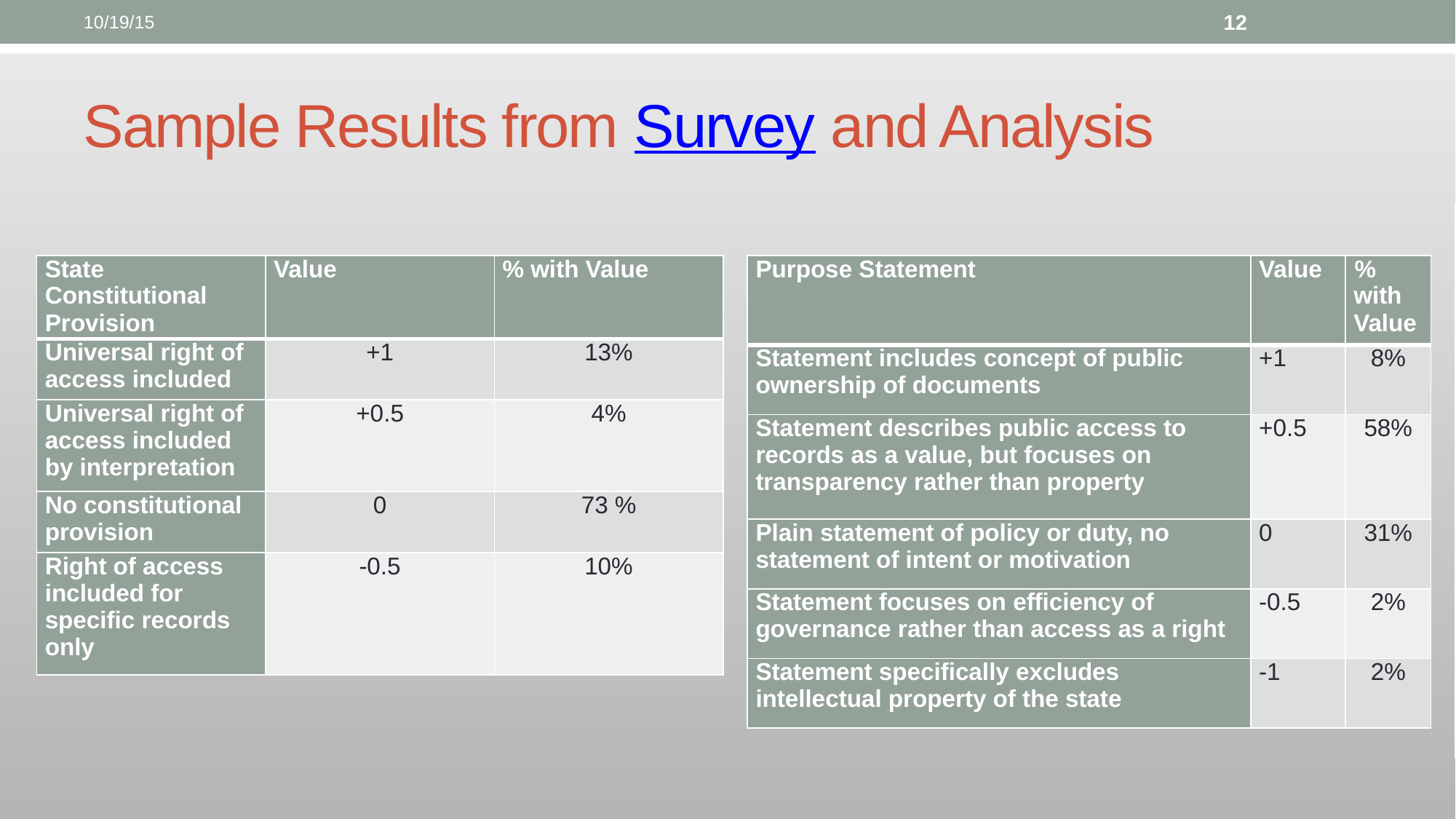

10/19/15

12
# Sample Results from Survey and Analysis
| Archives or Library Policy Statement | Value | % with Value |
| --- | --- | --- |
| Clear public domain statement | +1 | 12% |
| Limited public domain statement | +0.5 | 6% |
| No policy statement found | 0 | 52% |
| Limited proprietary statement | -0.5 | 12% |
| Clear proprietary statement | -1 | 19% |
| State Constitutional Provision | Value | % with Value |
| --- | --- | --- |
| Universal right of access included | +1 | 13% |
| Universal right of access included by interpretation | +0.5 | 4% |
| No constitutional provision | 0 | 73 % |
| Right of access included for specific records only | -0.5 | 10% |
| Purpose Statement | Value | % with Value |
| --- | --- | --- |
| Statement includes concept of public ownership of documents | +1 | 8% |
| Statement describes public access to records as a value, but focuses on transparency rather than property | +0.5 | 58% |
| Plain statement of policy or duty, no statement of intent or motivation | 0 | 31% |
| Statement focuses on efficiency of governance rather than access as a right | -0.5 | 2% |
| Statement specifically excludes intellectual property of the state | -1 | 2% |